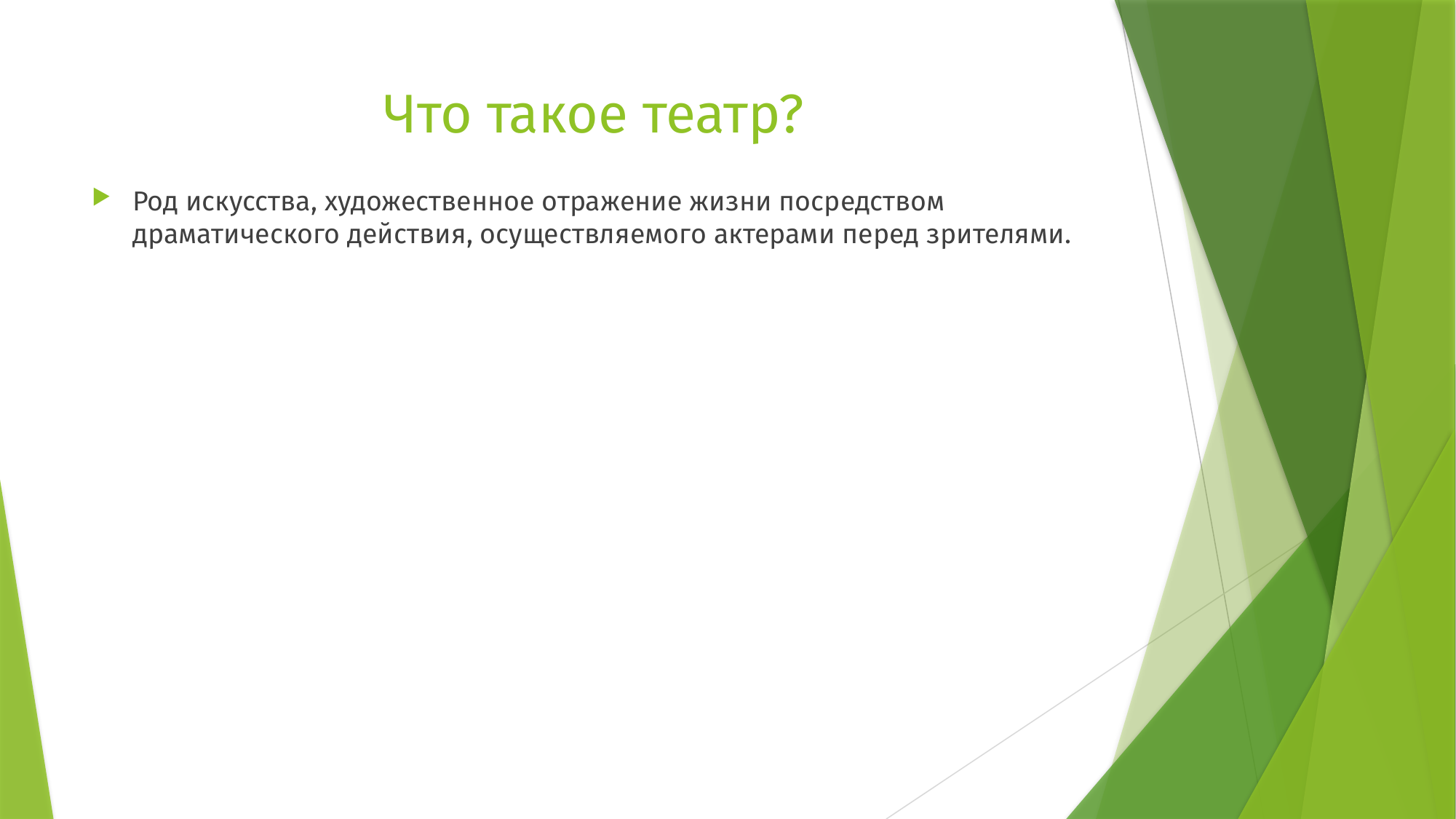

# Что такое театр?
Род искусства, художественное отражение жизни посредством драматического действия, осуществляемого актерами перед зрителями.